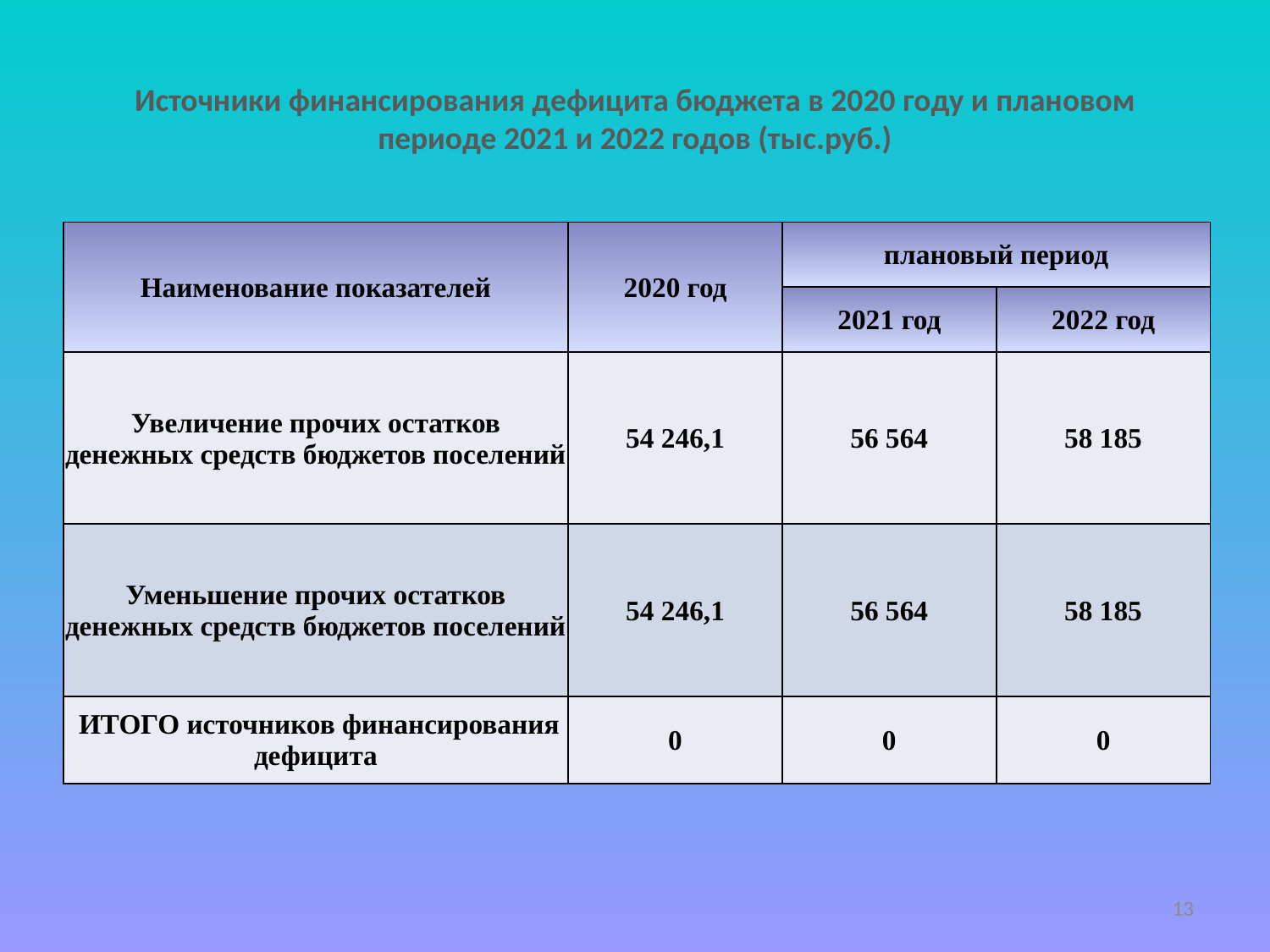

# Источники финансирования дефицита бюджета в 2020 году и плановом периоде 2021 и 2022 годов (тыс.руб.)
| Наименование показателей | 2020 год | плановый период |  |
| --- | --- | --- | --- |
|  |  | 2021 год | 2022 год |
| Увеличение прочих остатков денежных средств бюджетов поселений | 54 246,1 | 56 564 | 58 185 |
| Уменьшение прочих остатков денежных средств бюджетов поселений | 54 246,1 | 56 564 | 58 185 |
| ИТОГО источников финансирования дефицита | 0 | 0 | 0 |
13